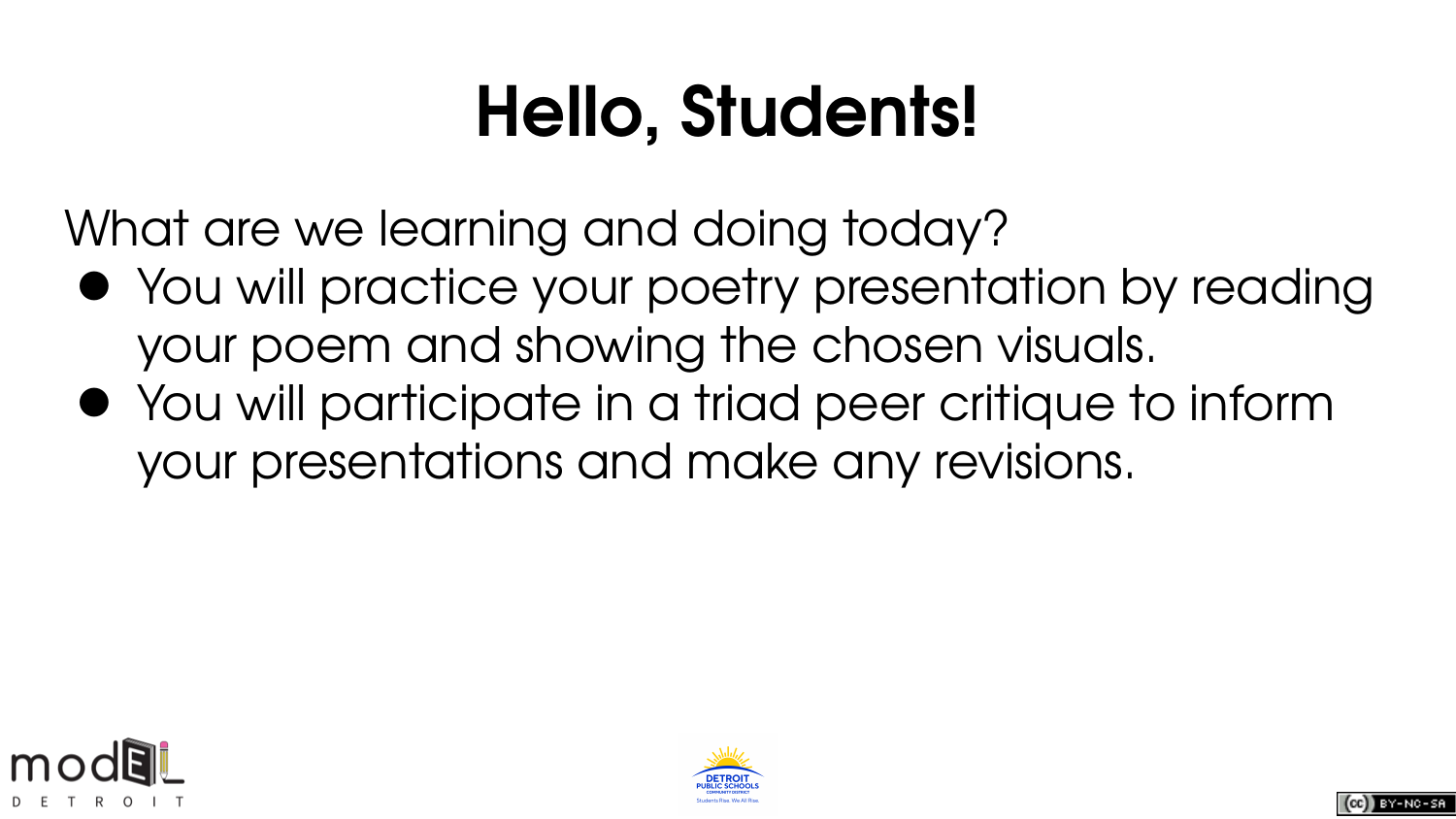

# Hello, Students!
What are we learning and doing today?
You will practice your poetry presentation by reading your poem and showing the chosen visuals.
You will participate in a triad peer critique to inform your presentations and make any revisions.